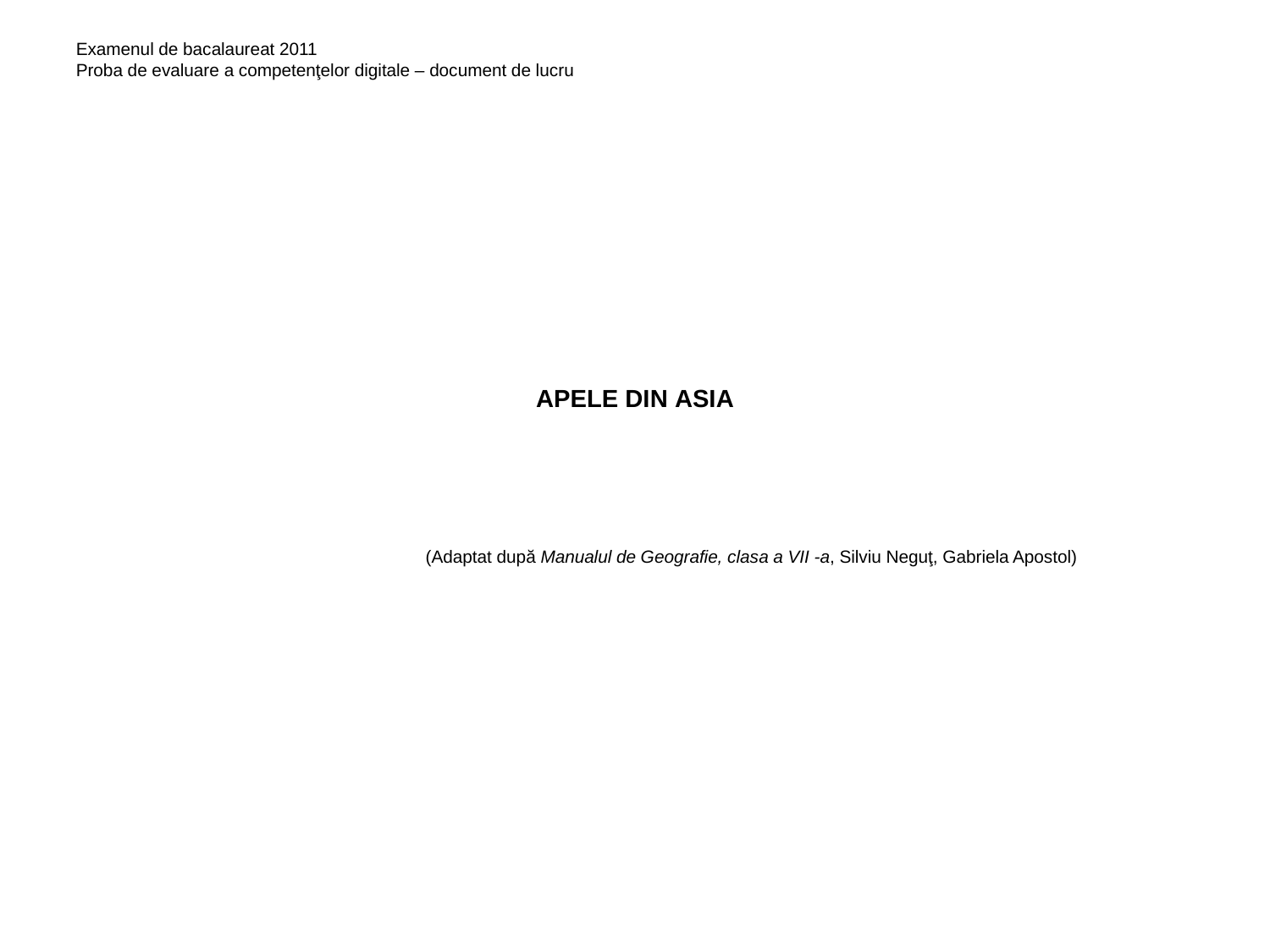

Examenul de bacalaureat 2011
Proba de evaluare a competenţelor digitale – document de lucru
# APELE DIN ASIA
(Adaptat după Manualul de Geografie, clasa a VII -a, Silviu Neguţ, Gabriela Apostol)